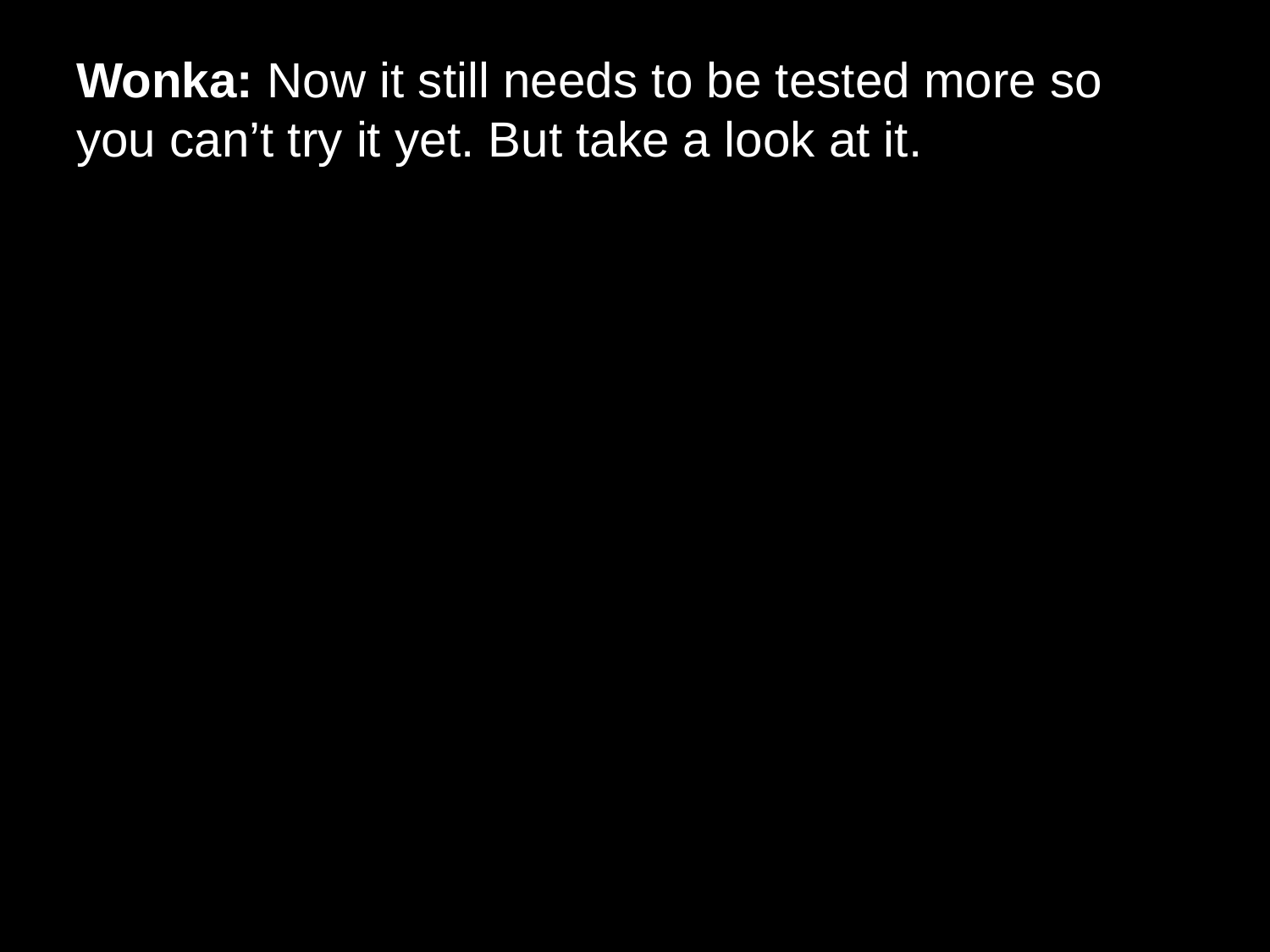

# Wonka: Now it still needs to be tested more so you can’t try it yet. But take a look at it.